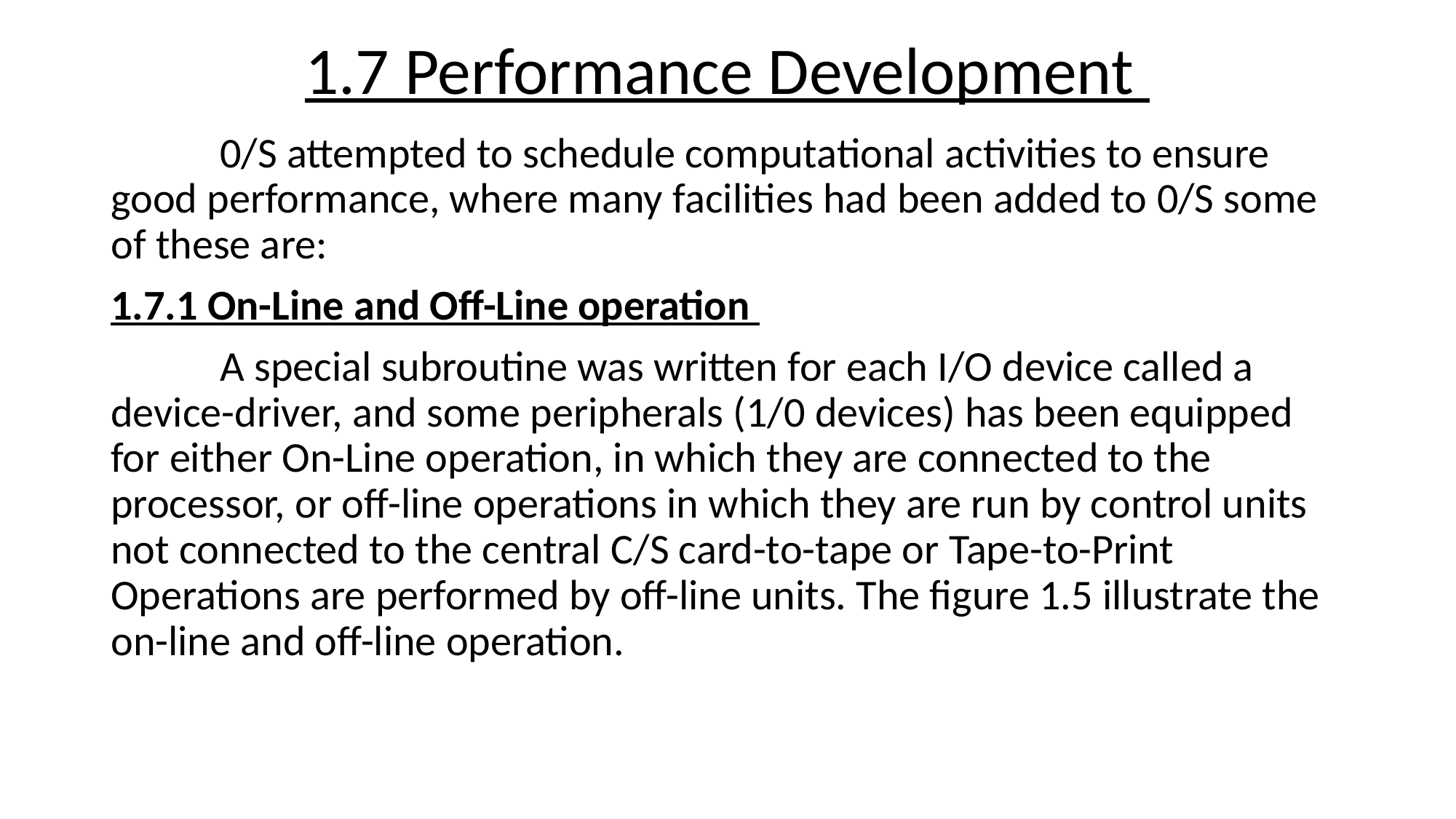

# 1.7 Performance Development

	0/S attempted to schedule computational activities to ensure good performance, where many facilities had been added to 0/S some of these are:
1.7.1 On-Line and Off-Line operation
	A special subroutine was written for each I/O device called a device-driver, and some peripherals (1/0 devices) has been equipped for either On-Line operation, in which they are connected to the processor, or off-line operations in which they are run by control units not connected to the central C/S card-to-tape or Tape-to-Print Operations are performed by off-line units. The figure 1.5 illustrate the on-line and off-line operation.